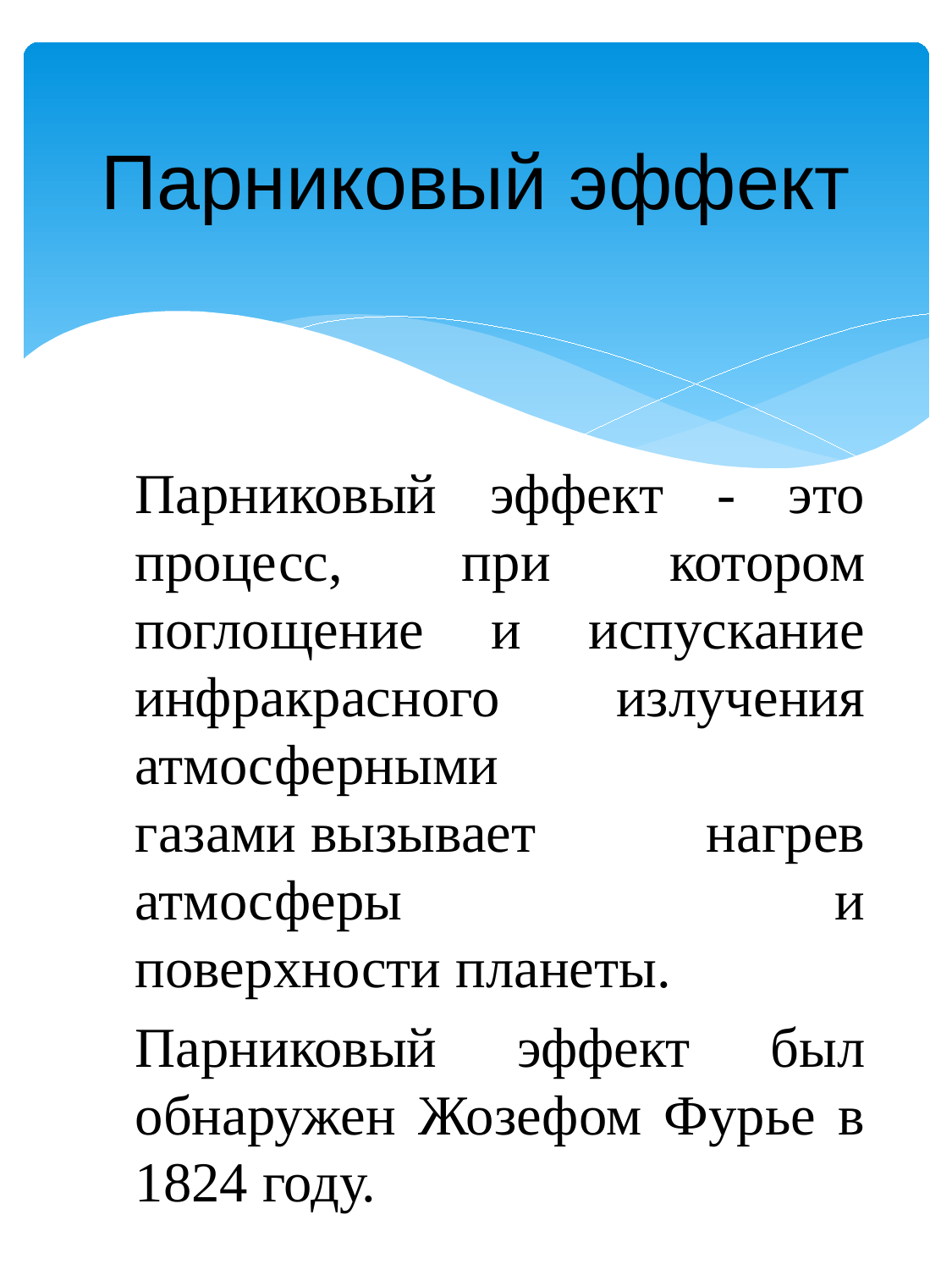

# Парниковый эффект
Парниковый эффект - это процесс, при котором поглощение и испускание инфракрасного излучения атмосферными газами вызывает нагрев атмосферы и поверхности планеты.
Парниковый эффект был обнаружен Жозефом Фурье в 1824 году.